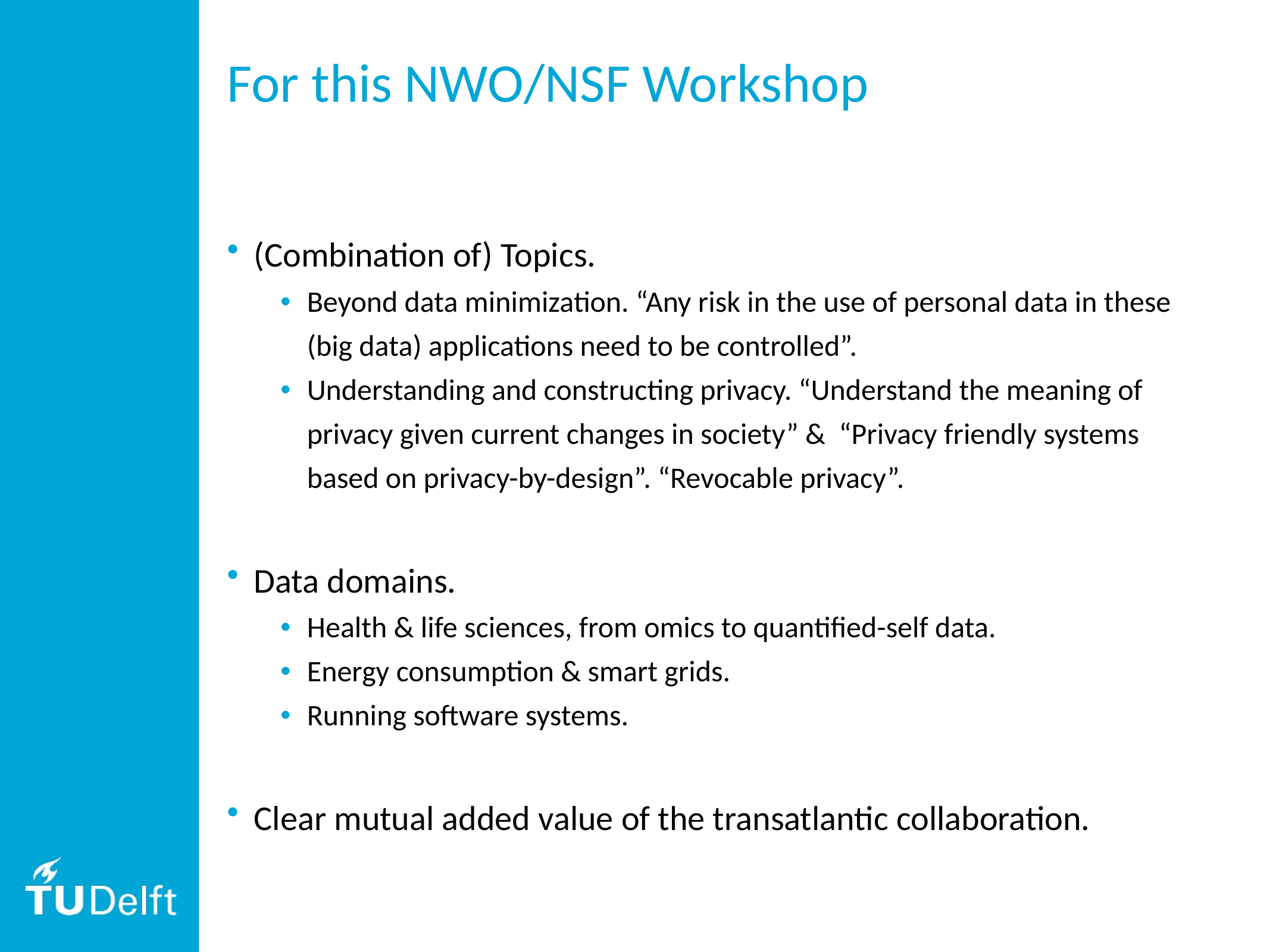

# For this NWO/NSF Workshop
(Combination of) Topics.
Beyond data minimization. “Any risk in the use of personal data in these (big data) applications need to be controlled”.
Understanding and constructing privacy. “Understand the meaning of privacy given current changes in society” &  “Privacy friendly systems based on privacy-by-design”. “Revocable privacy”.

Data domains.
Health & life sciences, from omics to quantified-self data.
Energy consumption & smart grids.
Running software systems.

Clear mutual added value of the transatlantic collaboration.